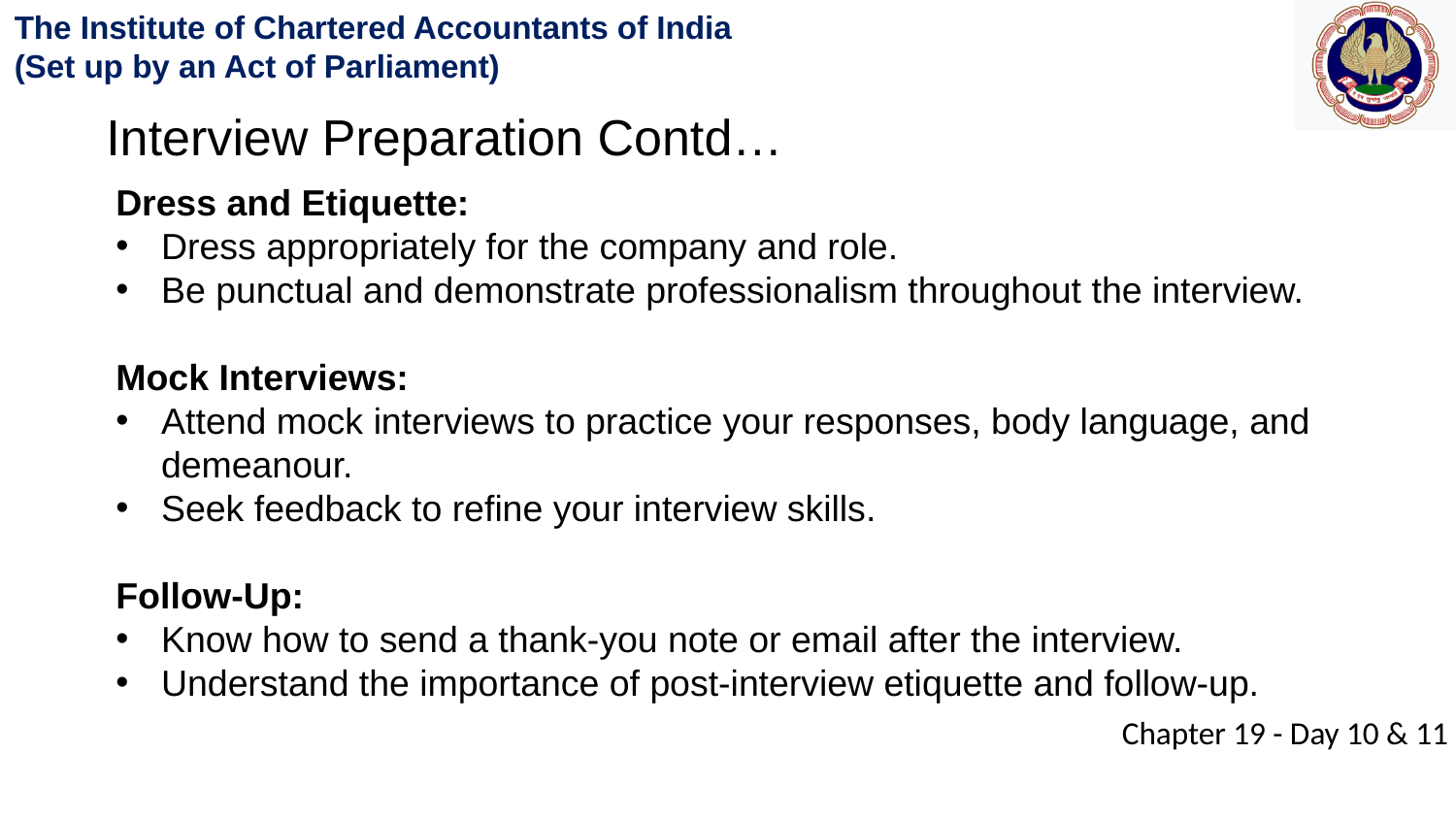

Interview Preparation Contd…

Dress and Etiquette:
Dress appropriately for the company and role.
Be punctual and demonstrate professionalism throughout the interview.

Mock Interviews:
Attend mock interviews to practice your responses, body language, and demeanour.
Seek feedback to refine your interview skills.

Follow-Up:
Know how to send a thank-you note or email after the interview.
Understand the importance of post-interview etiquette and follow-up.